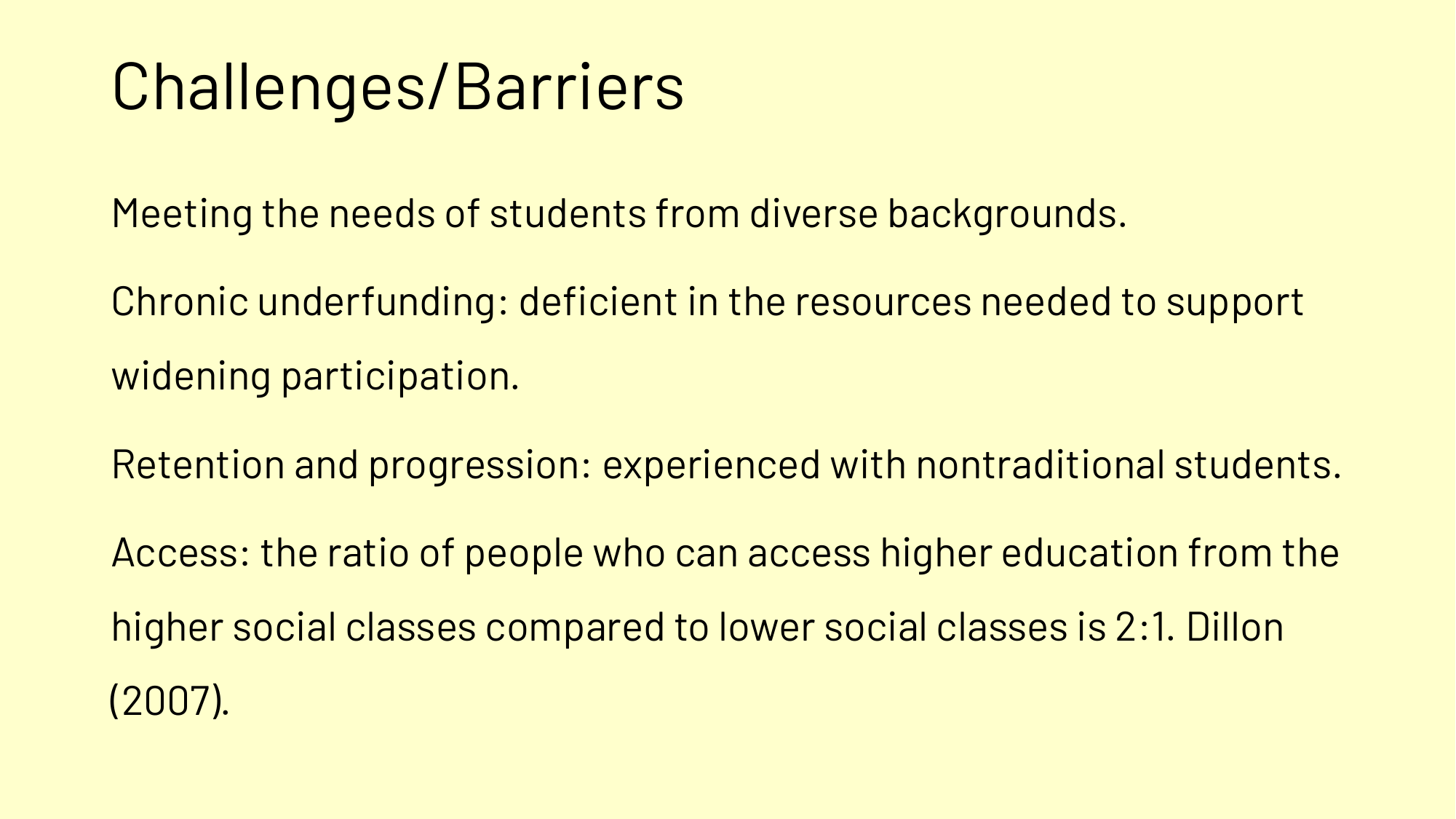

# Challenges/Barriers
Meeting the needs of students from diverse backgrounds.
Chronic underfunding: deficient in the resources needed to support widening participation.
Retention and progression: experienced with nontraditional students.
Access: the ratio of people who can access higher education from the higher social classes compared to lower social classes is 2:1. Dillon (2007).